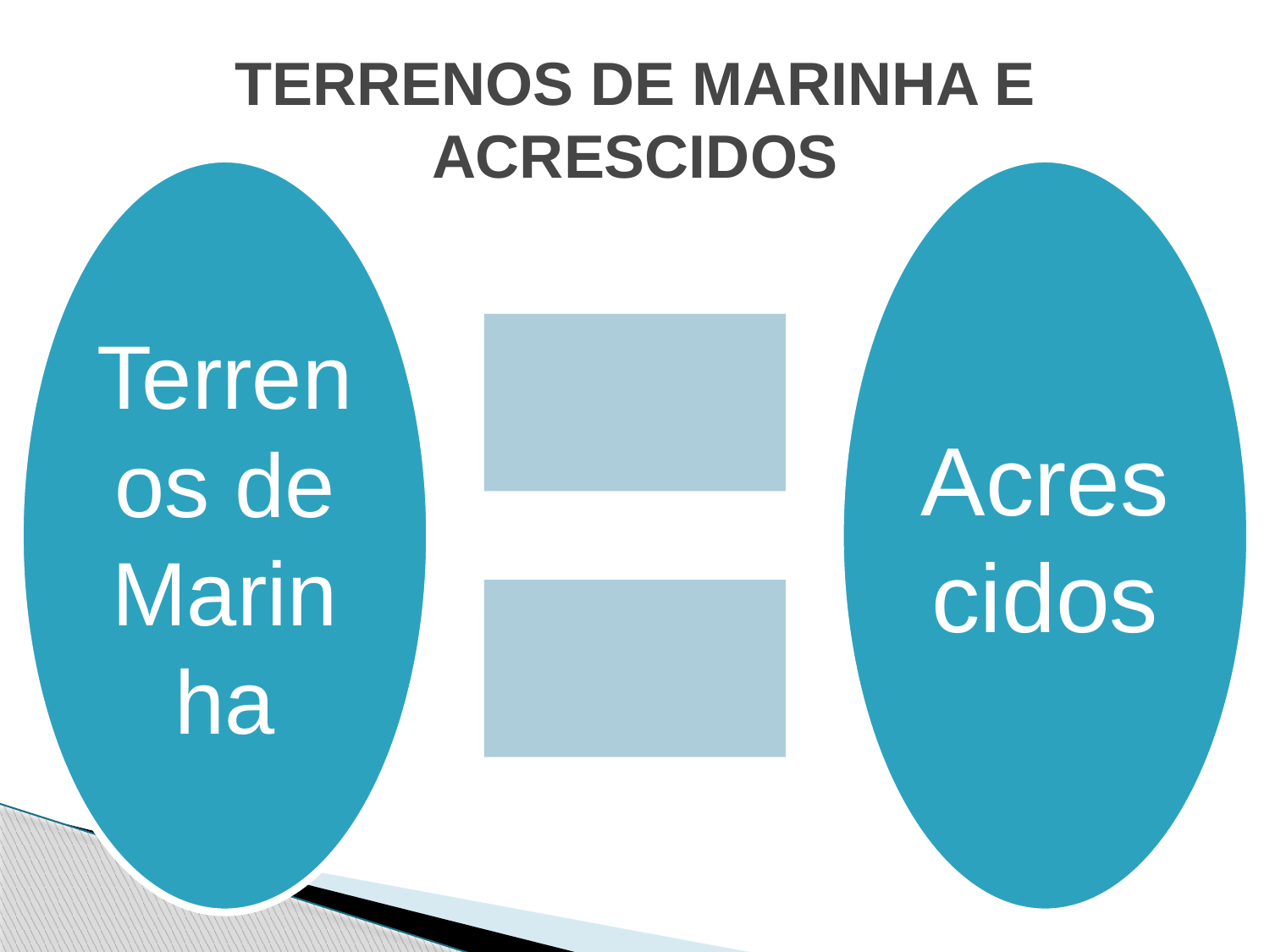

# TERRENOS DE MARINHA E ACRESCIDOS
Terrenos de Marinha
Acrescidos